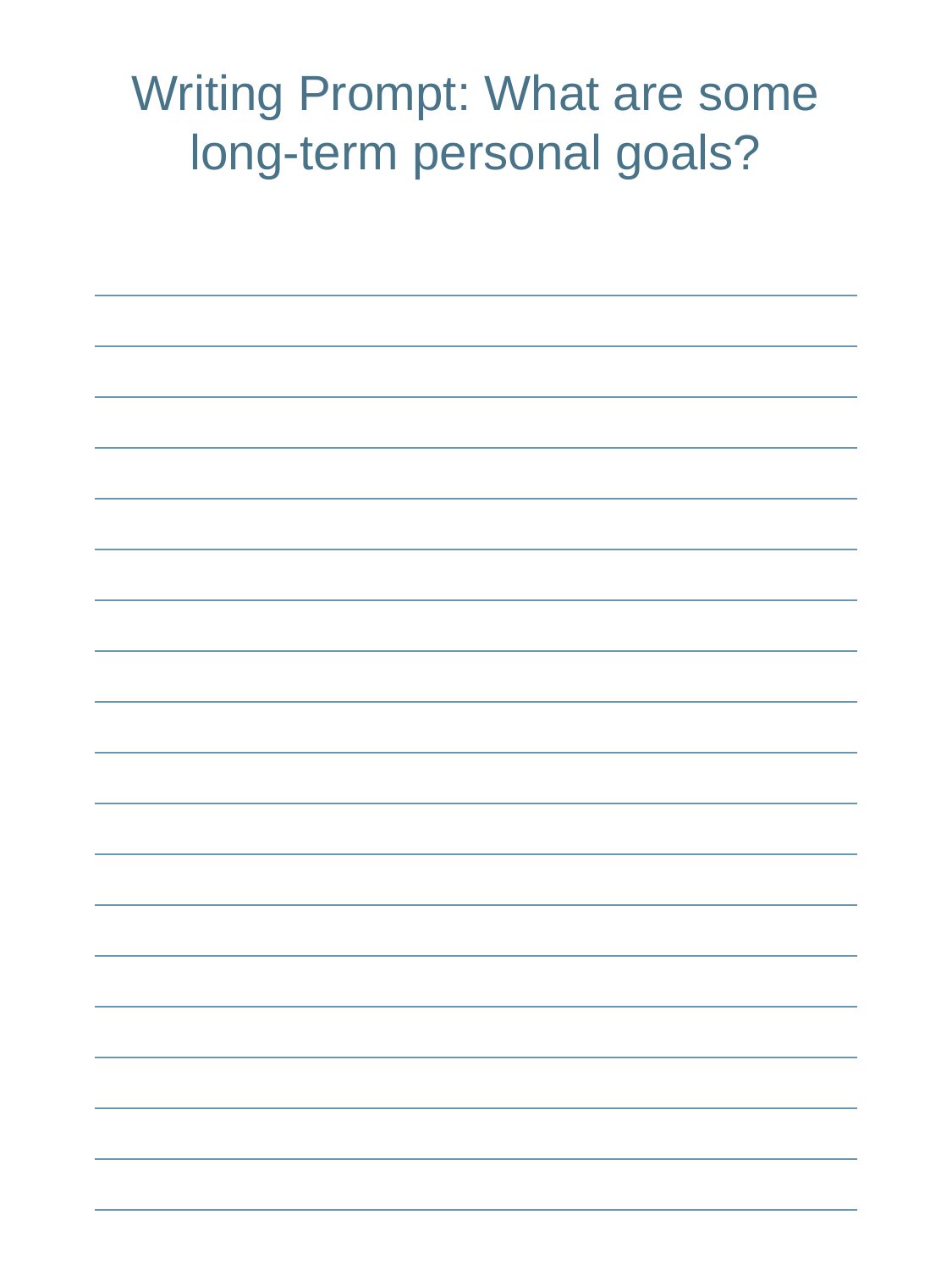

Writing Prompt: What are some long-term personal goals?
|  |
| --- |
|  |
|  |
|  |
|  |
|  |
|  |
|  |
|  |
|  |
|  |
|  |
|  |
|  |
|  |
|  |
|  |
|  |